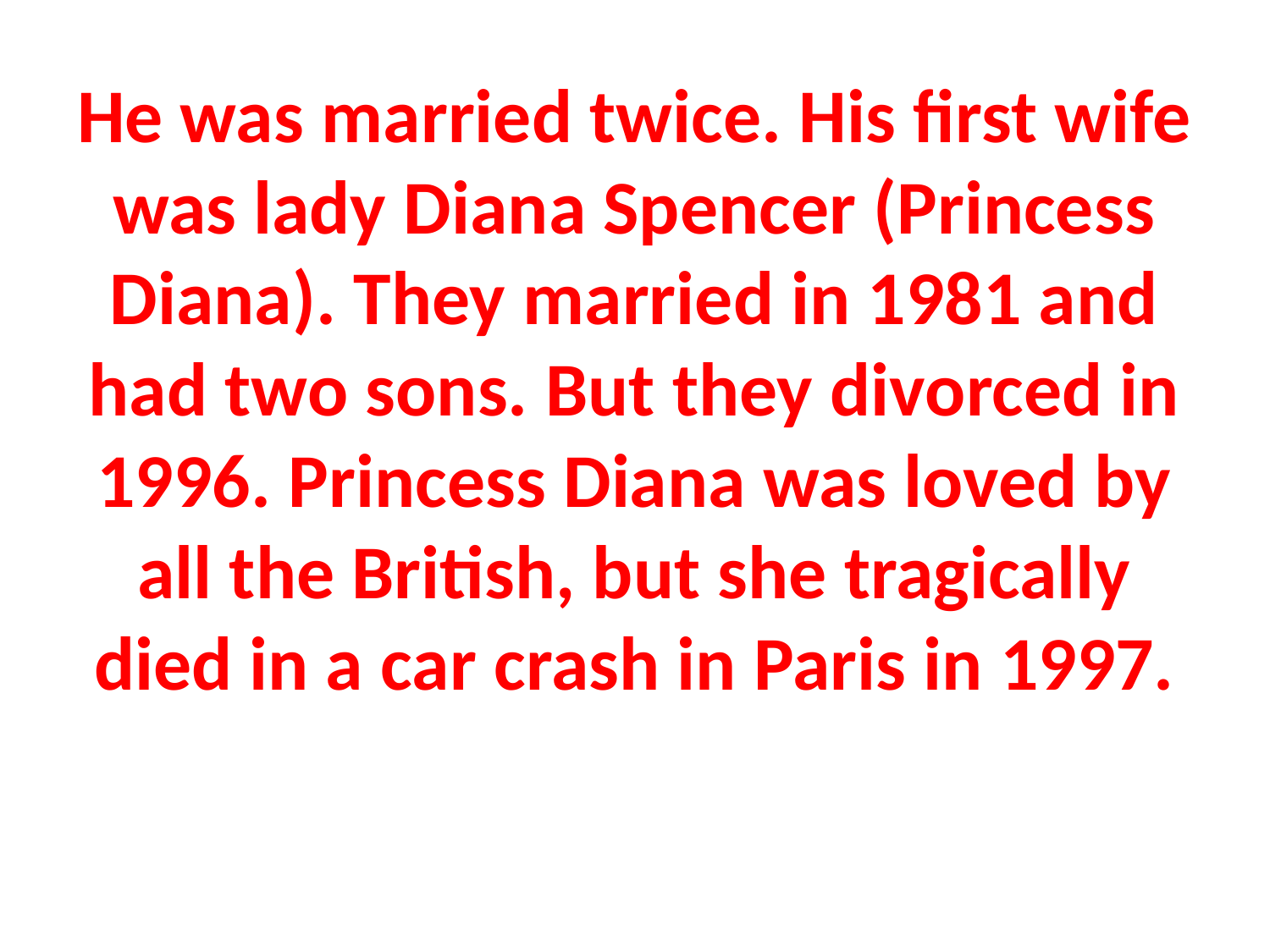

# He was married twice. His first wife was lady Diana Spencer (Princess Diana). They married in 1981 and had two sons. But they divorced in 1996. Princess Diana was loved by all the British, but she tragically died in a car crash in Paris in 1997.